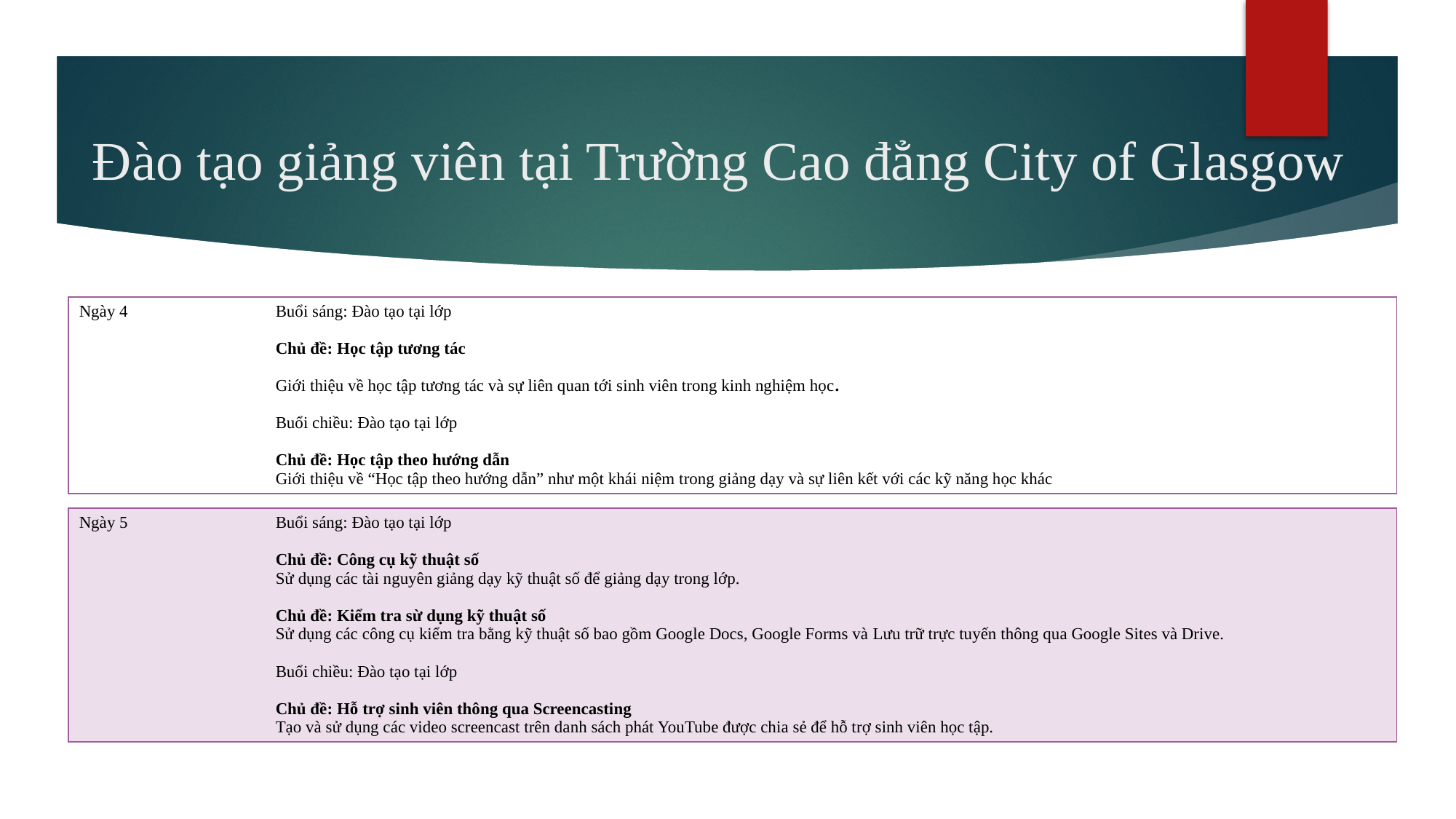

# Đào tạo giảng viên tại Trường Cao đẳng City of Glasgow
| Ngày 4 | Buổi sáng: Đào tạo tại lớp   Chủ đề: Học tập tương tác   Giới thiệu về học tập tương tác và sự liên quan tới sinh viên trong kinh nghiệm học.   Buổi chiều: Đào tạo tại lớp   Chủ đề: Học tập theo hướng dẫn Giới thiệu về “Học tập theo hướng dẫn” như một khái niệm trong giảng dạy và sự liên kết với các kỹ năng học khác |
| --- | --- |
| Ngày 5 | Buổi sáng: Đào tạo tại lớp Chủ đề: Công cụ kỹ thuật số Sử dụng các tài nguyên giảng dạy kỹ thuật số để giảng dạy trong lớp. Chủ đề: Kiểm tra sừ dụng kỹ thuật số Sử dụng các công cụ kiểm tra bằng kỹ thuật số bao gồm Google Docs, Google Forms và Lưu trữ trực tuyến thông qua Google Sites và Drive. Buổi chiều: Đào tạo tại lớp Chủ đề: Hỗ trợ sinh viên thông qua Screencasting Tạo và sử dụng các video screencast trên danh sách phát YouTube được chia sẻ để hỗ trợ sinh viên học tập. |
| --- | --- |